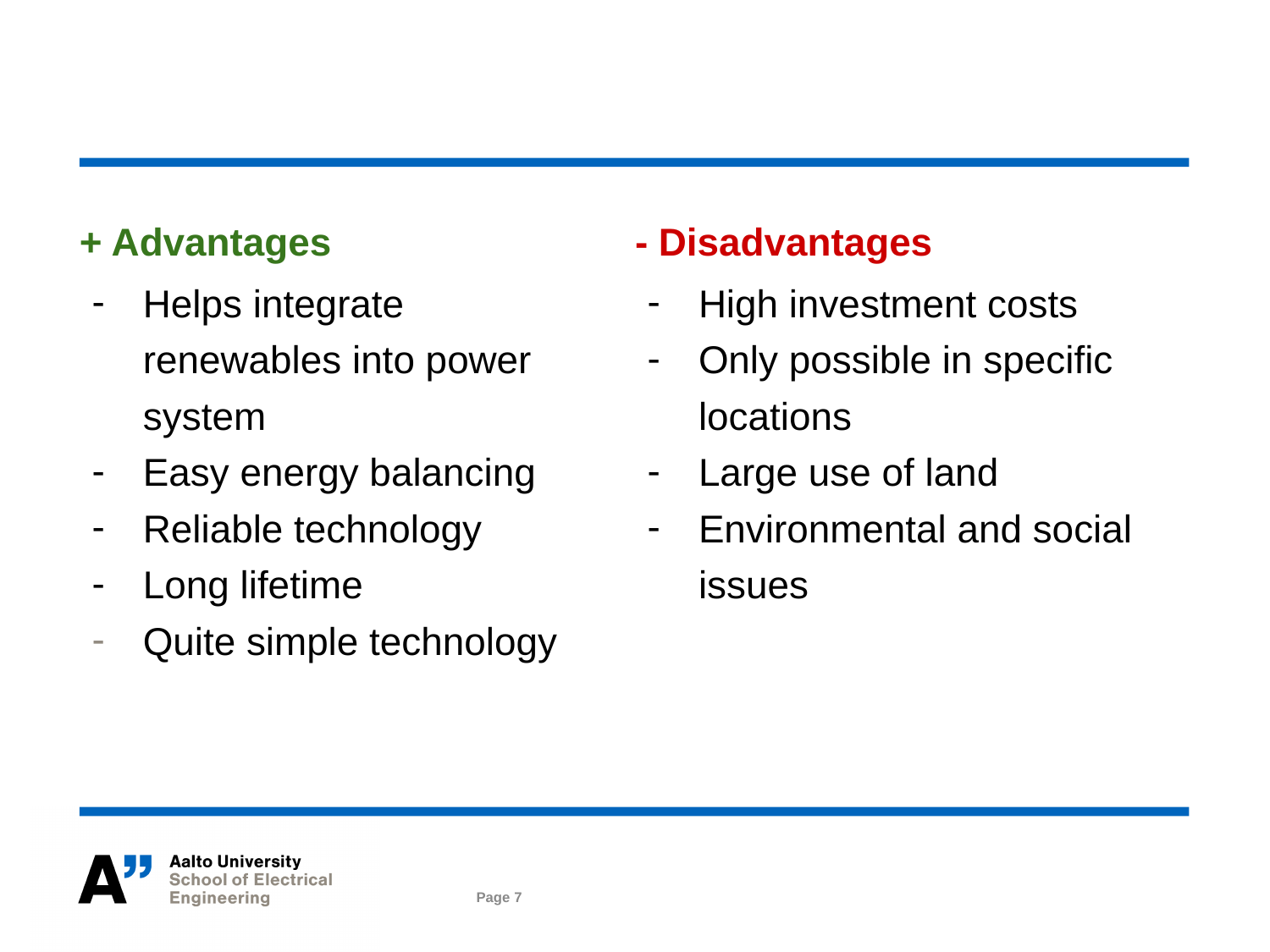

+ Advantages
Helps integrate renewables into power system
Easy energy balancing
Reliable technology
Long lifetime
Quite simple technology

- Disadvantages
High investment costs
Only possible in specific locations
Large use of land
Environmental and social issues

Page 7